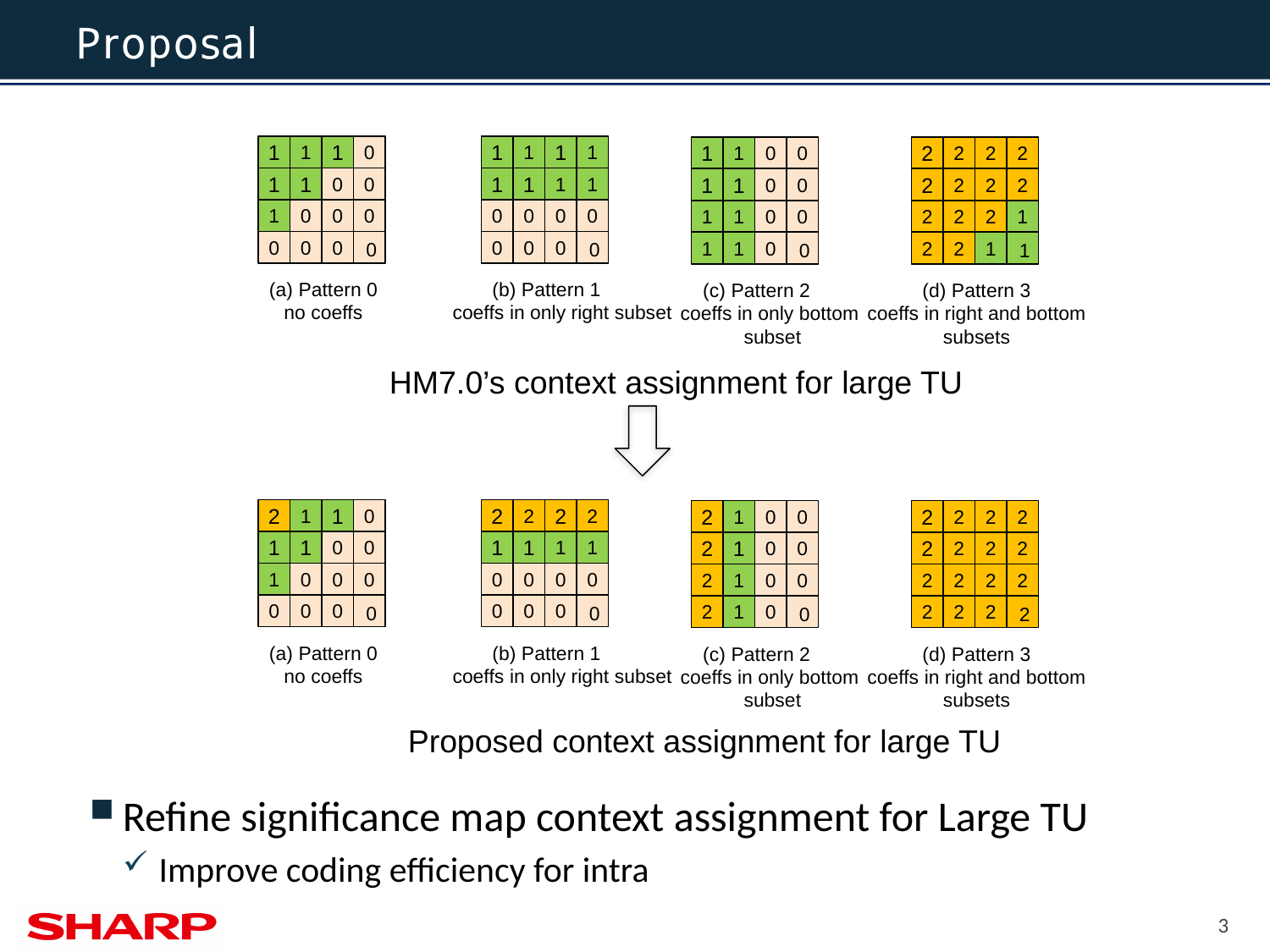

# Proposal

Refine significance map context assignment for Large TU
Improve coding efficiency for intra

1
1
1
0
1
1
1
1
1
1
0
0
2
2
2
2
1
1
0
0
1
1
1
1
1
1
0
0
2
2
2
2
1
0
0
0
0
0
0
0
1
1
0
0
2
2
2
1
0
0
0
0
0
0
0
0
1
1
0
0
2
2
1
1
(a) Pattern 0
no coeffs
(b) Pattern 1
coeffs in only right subset
(c) Pattern 2
coeffs in only bottom
subset
(d) Pattern 3
coeffs in right and bottom
subsets
HM7.0’s context assignment for large TU

2
1
1
0
2
2
2
2
2
1
0
0
2
2
2
2
1
1
0
0
1
1
1
1
2
1
0
0
2
2
2
2
1
0
0
0
0
0
0
0
2
1
0
0
2
2
2
2
0
0
0
0
0
0
0
0
2
1
0
0
2
2
2
2
(a) Pattern 0
no coeffs
(b) Pattern 1
coeffs in only right subset
(c) Pattern 2
coeffs in only bottom
subset
(d) Pattern 3
coeffs in right and bottom
subsets
Proposed context assignment for large TU
3